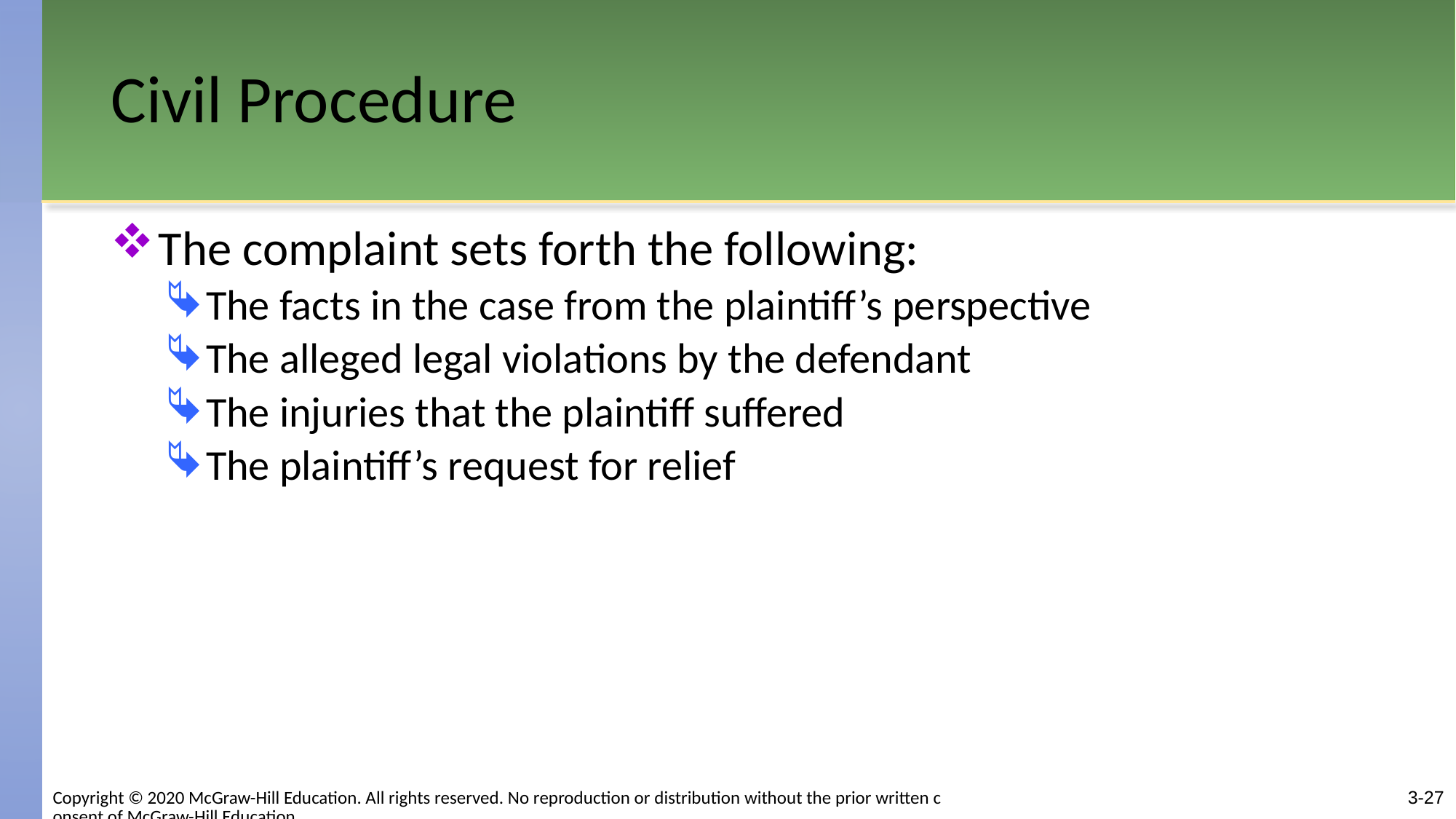

# Civil Procedure
The complaint sets forth the following:
The facts in the case from the plaintiff’s perspective
The alleged legal violations by the defendant
The injuries that the plaintiff suffered
The plaintiff’s request for relief
3-27
Copyright © 2020 McGraw-Hill Education. All rights reserved. No reproduction or distribution without the prior written consent of McGraw-Hill Education.